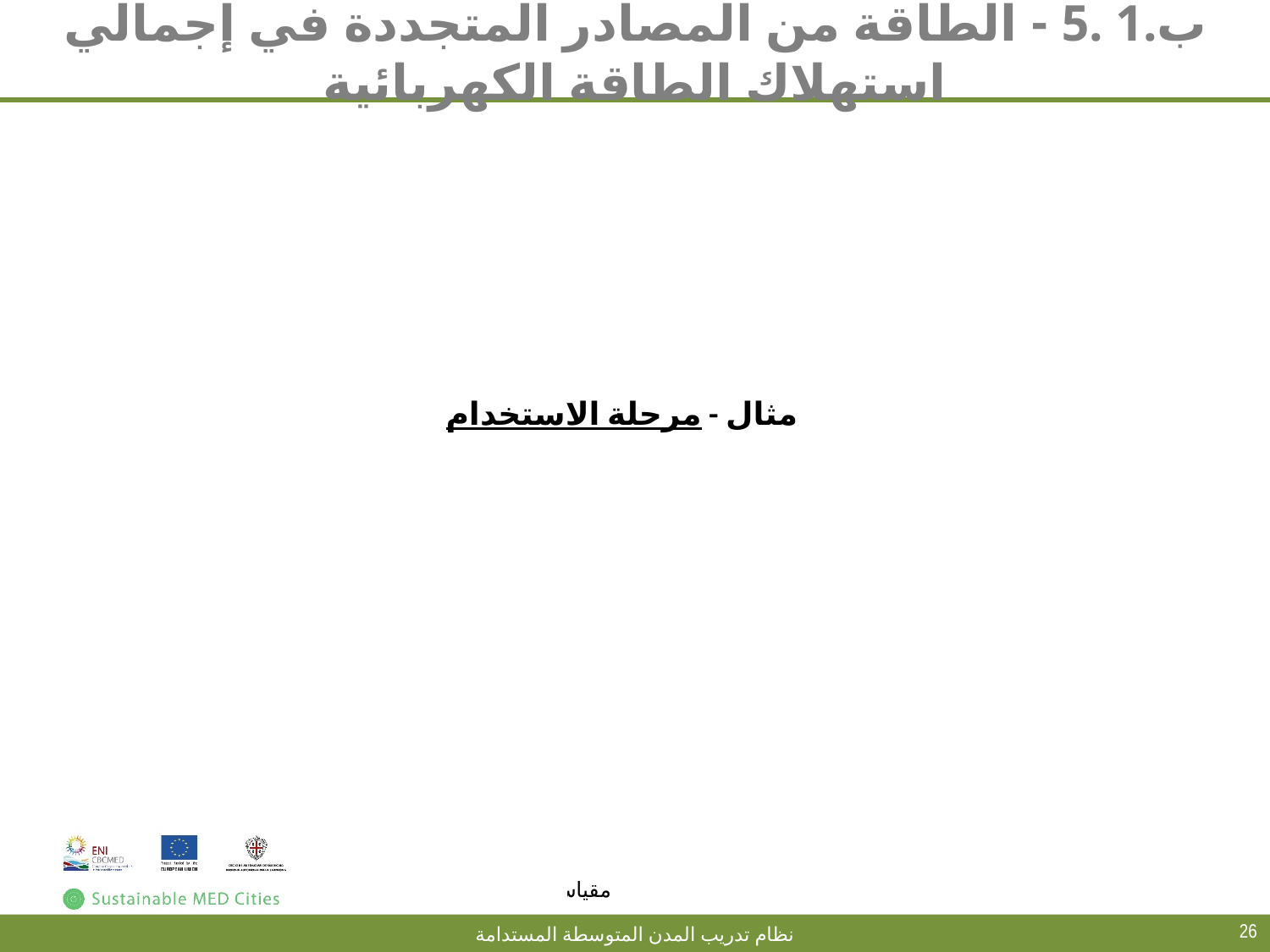

# ب.1 .5 - الطاقة من المصادر المتجددة في إجمالي استهلاك الطاقة الكهربائية

مثال - مرحلة الاستخدام

26